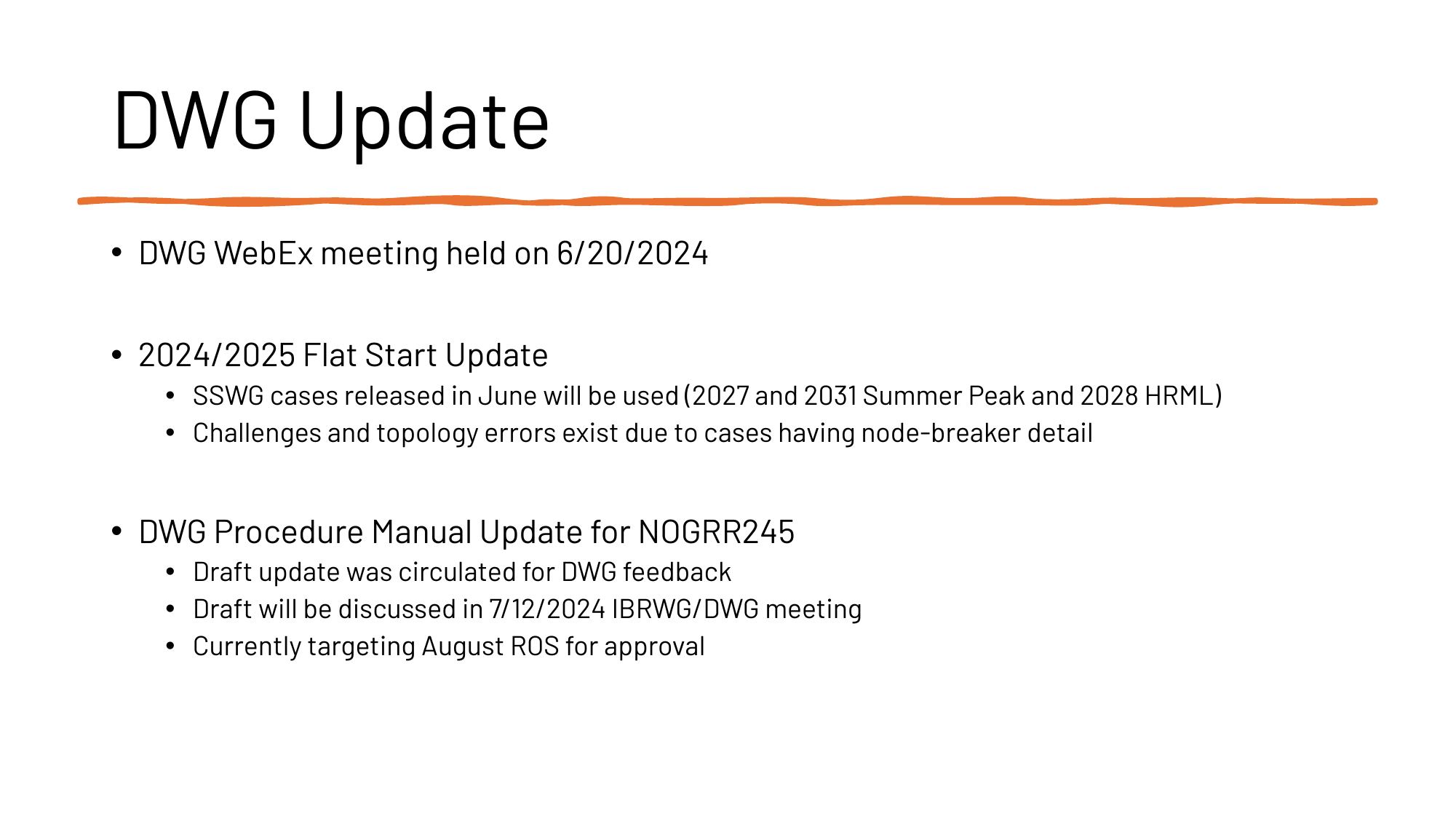

# DWG Update

DWG WebEx meeting held on 6/20/2024

2024/2025 Flat Start Update
SSWG cases released in June will be used (2027 and 2031 Summer Peak and 2028 HRML)
Challenges and topology errors exist due to cases having node-breaker detail

DWG Procedure Manual Update for NOGRR245
Draft update was circulated for DWG feedback
Draft will be discussed in 7/12/2024 IBRWG/DWG meeting
Currently targeting August ROS for approval